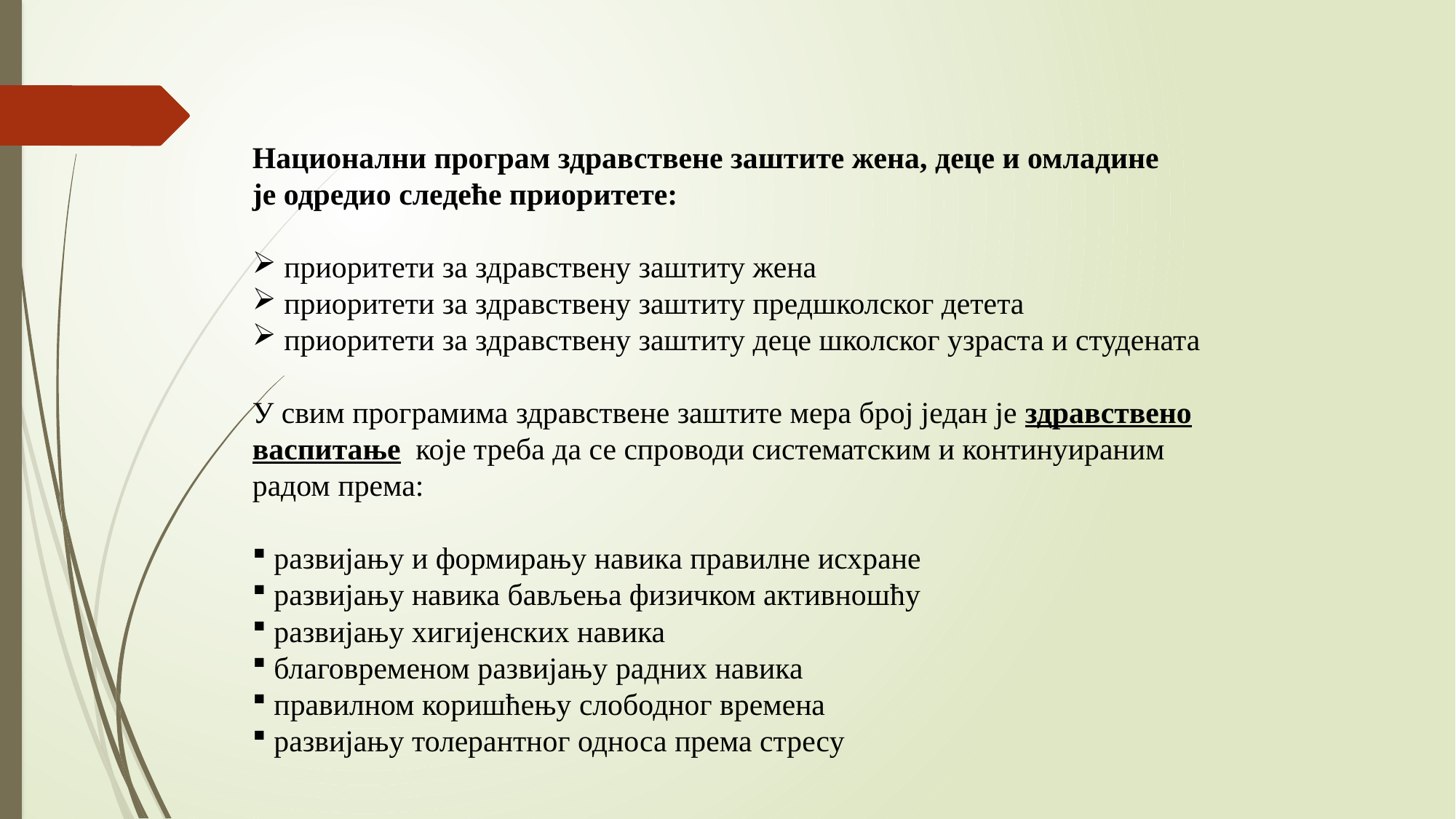

Национални програм здравствене заштите жена, деце и омладине
је одредио следеће приоритете:

 приоритети за здравствену заштиту жена
 приоритети за здравствену заштиту предшколског детета
 приоритети за здравствену заштиту деце школског узраста и студената

У свим програмима здравствене заштите мера број један је здравствено
васпитање  које треба да се спроводи систематским и континуираним
радом према:

 развијању и формирању навика правилне исхране
 развијању навика бављења физичком активношћу
 развијању хигијенских навика
 благовременом развијању радних навика
 правилном коришћењу слободног времена
 развијању толерантног односа према стресу